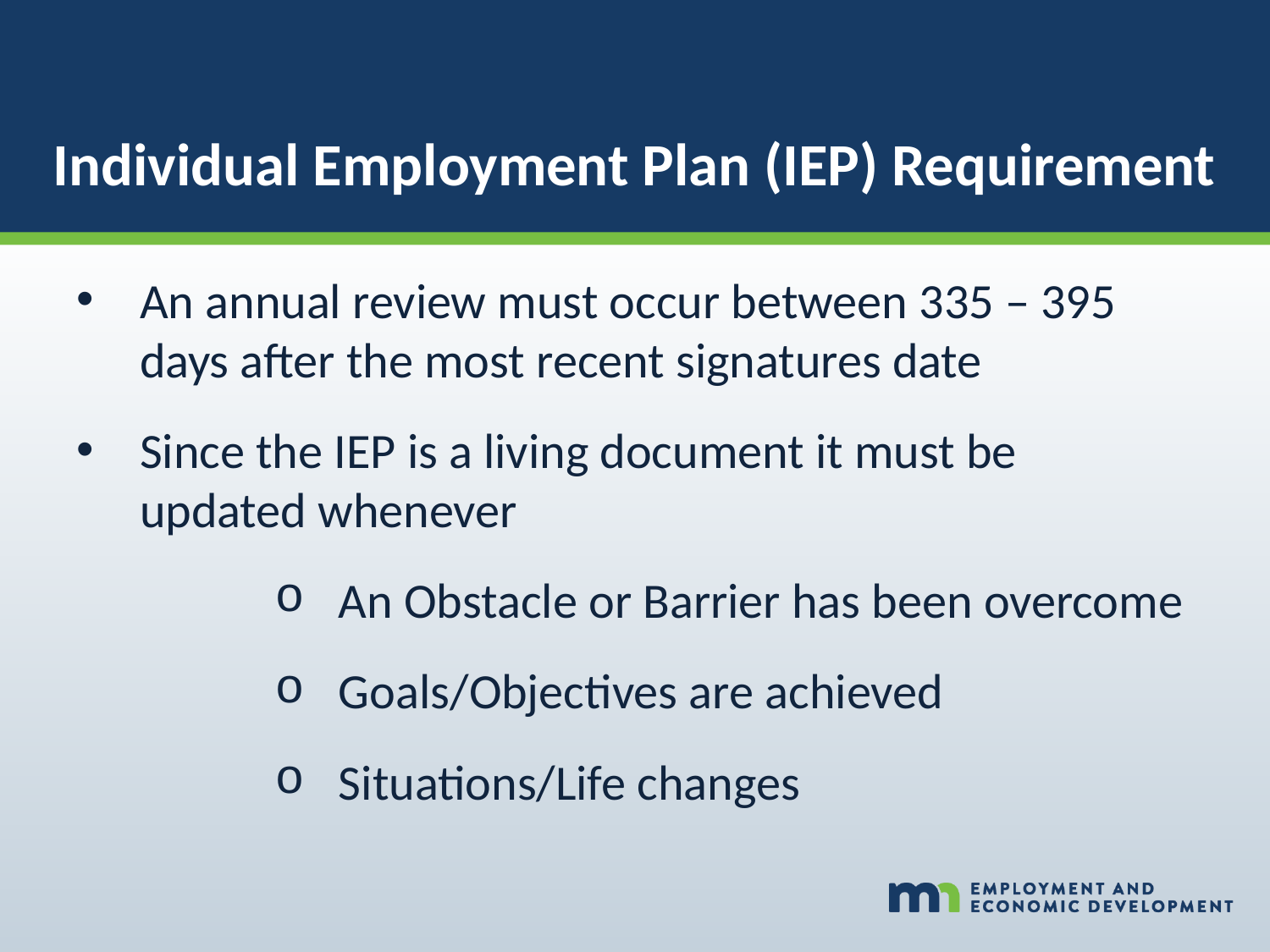

Individual Employment Plan (IEP) Requirement
An annual review must occur between 335 – 395 days after the most recent signatures date
Since the IEP is a living document it must be updated whenever
An Obstacle or Barrier has been overcome
Goals/Objectives are achieved
Situations/Life changes